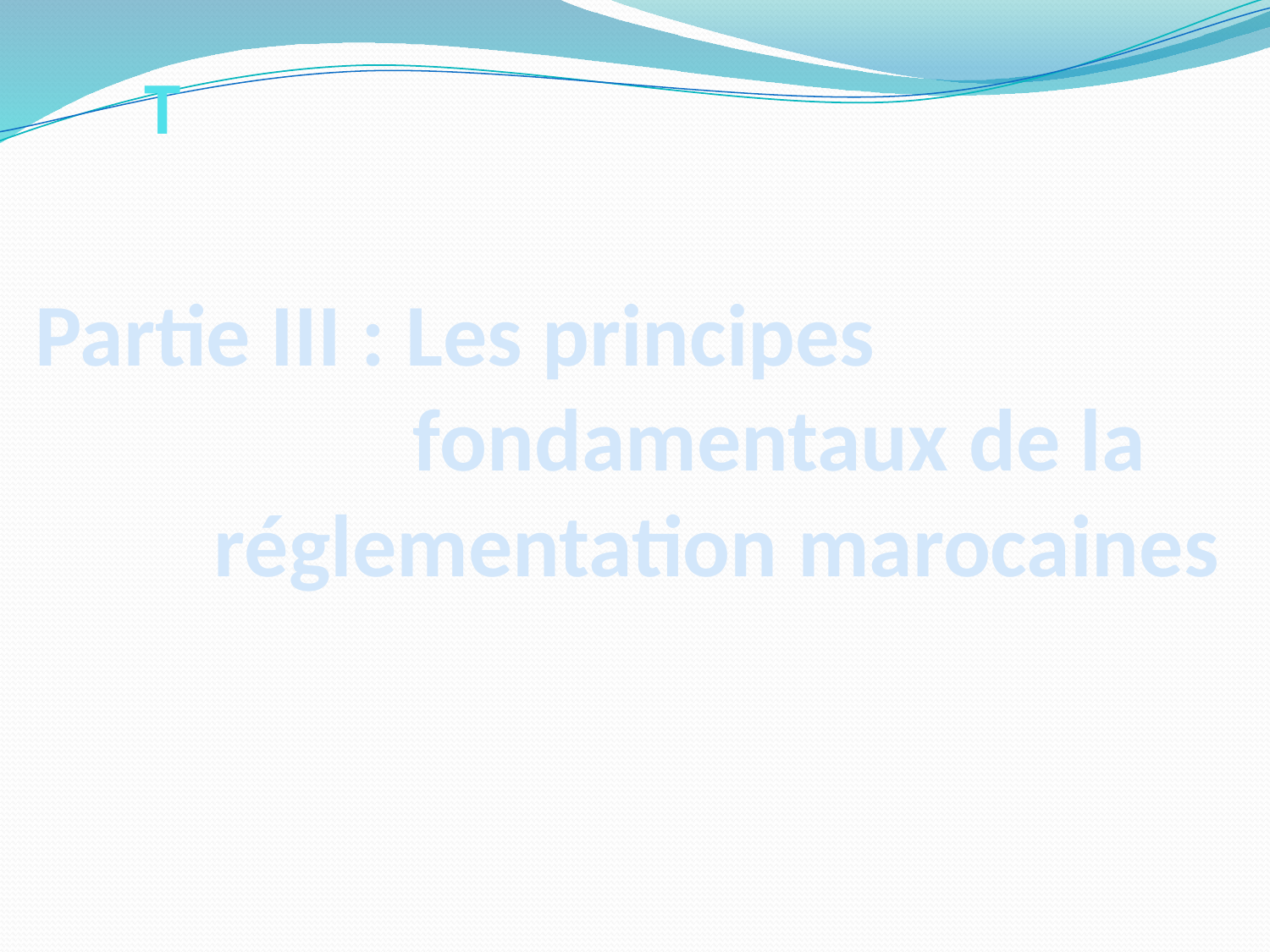

T
# Partie III : Les principes fondamentaux de la réglementation marocaines